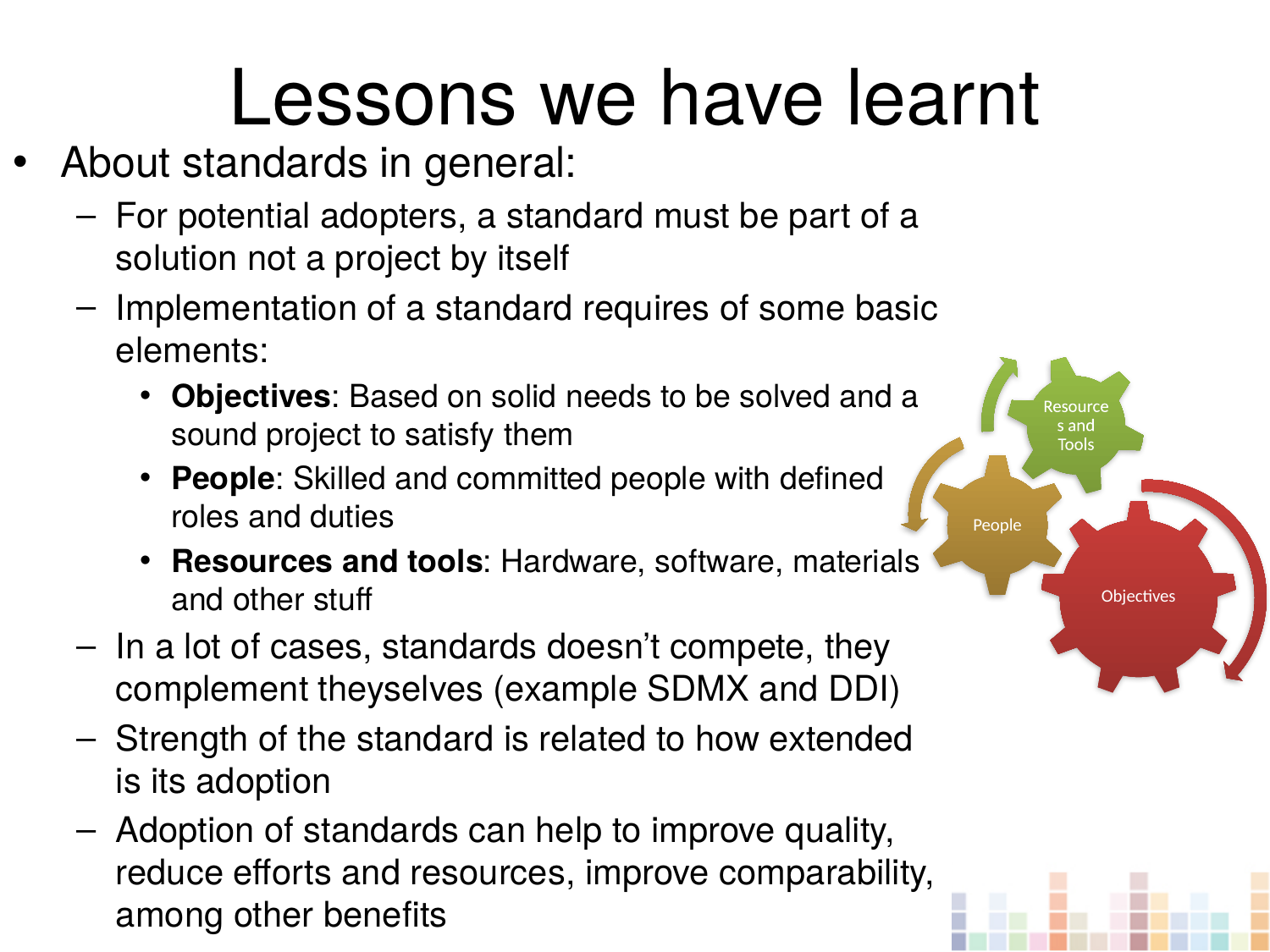

# Lessons we have learnt
About standards in general:
For potential adopters, a standard must be part of a solution not a project by itself
Implementation of a standard requires of some basic elements:
Objectives: Based on solid needs to be solved and a sound project to satisfy them
People: Skilled and committed people with defined roles and duties
Resources and tools: Hardware, software, materials and other stuff
In a lot of cases, standards doesn’t compete, they complement theyselves (example SDMX and DDI)
Strength of the standard is related to how extended is its adoption
Adoption of standards can help to improve quality, reduce efforts and resources, improve comparability, among other benefits

Objectives
People
Resources and Tools